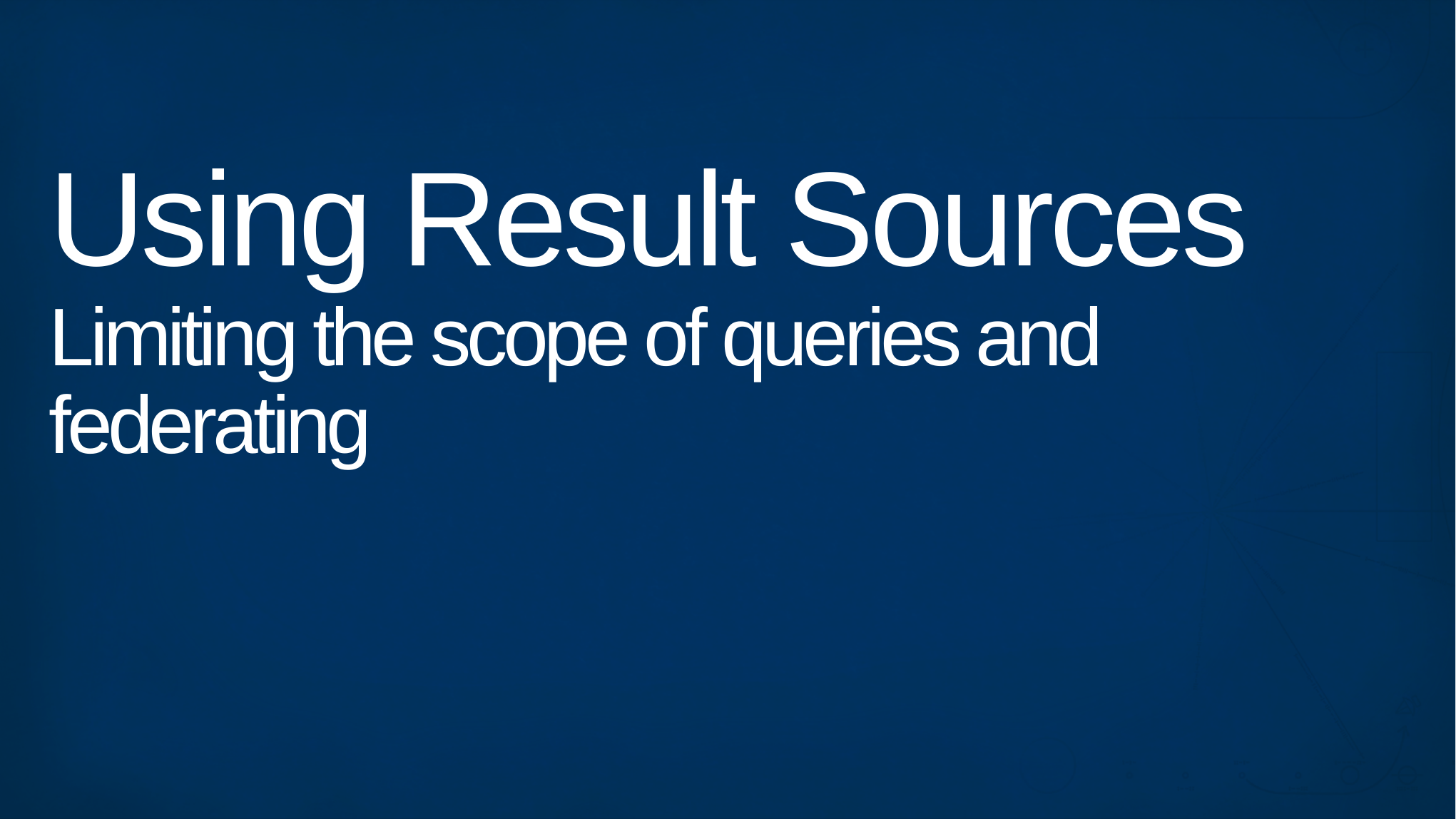

Using Result Sources
Limiting the scope of queries and federating